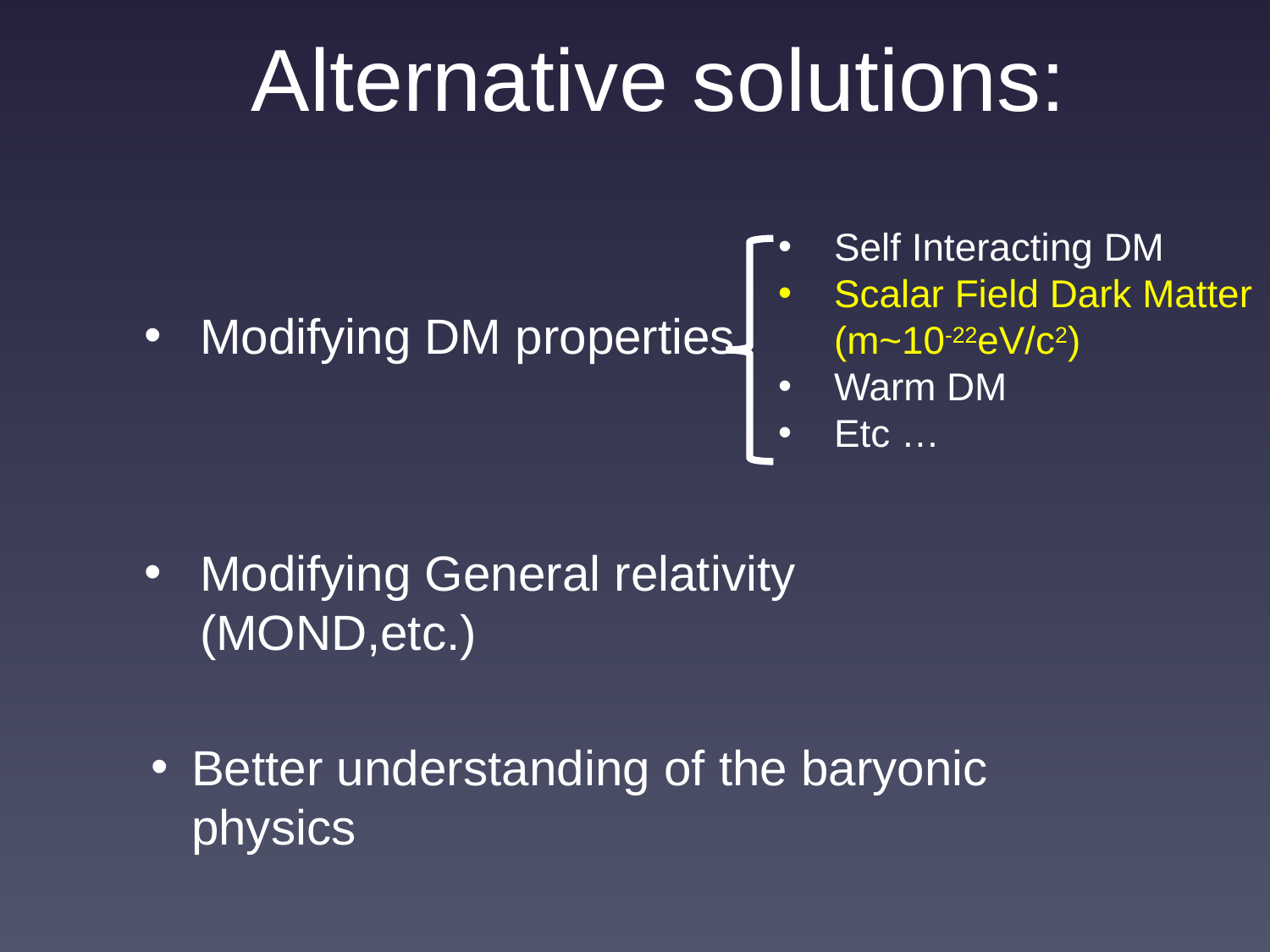

# Alternative solutions:
Self Interacting DM
Scalar Field Dark Matter (m~10-22eV/c2)
Warm DM
Etc …

Modifying DM properties

Modifying General relativity (MOND,etc.)

Better understanding of the baryonic physics